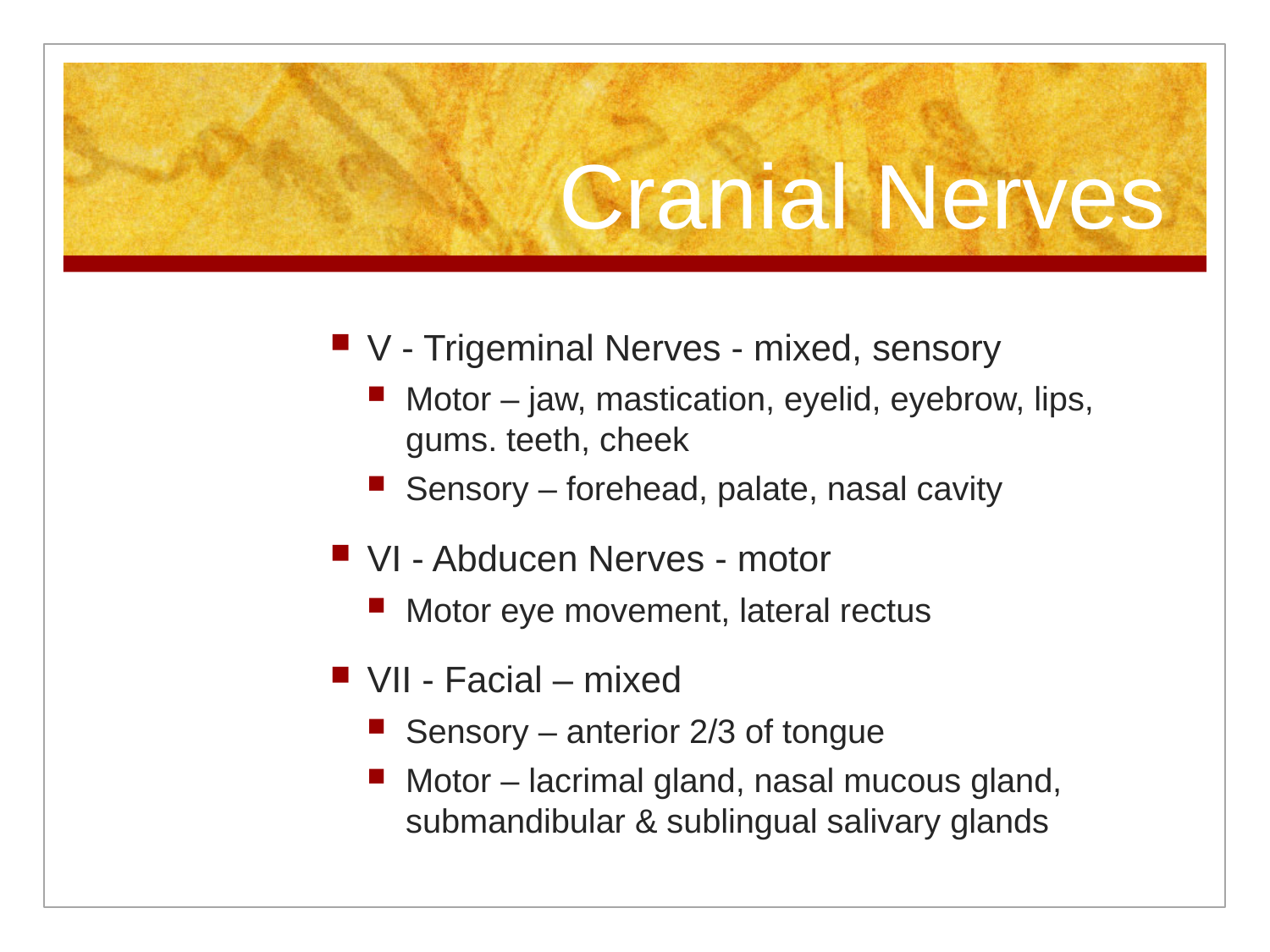

# Cranial Nerves
V - Trigeminal Nerves - mixed, sensory
Motor – jaw, mastication, eyelid, eyebrow, lips, gums. teeth, cheek
Sensory – forehead, palate, nasal cavity
VI - Abducen Nerves - motor
Motor eye movement, lateral rectus
VII - Facial – mixed
Sensory – anterior 2/3 of tongue
Motor – lacrimal gland, nasal mucous gland, submandibular & sublingual salivary glands